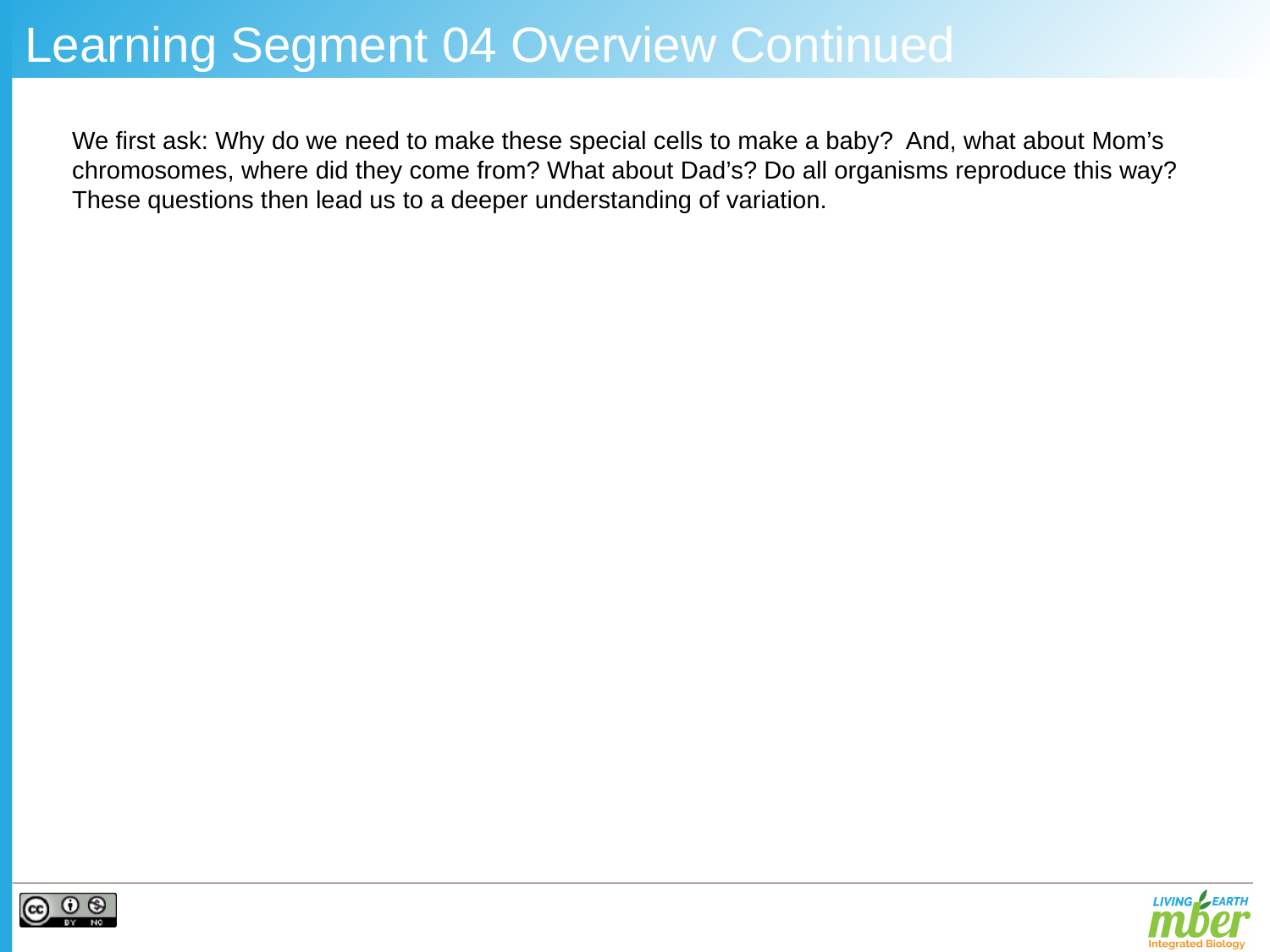

# Learning Segment 04 Overview Continued
We first ask: Why do we need to make these special cells to make a baby?  And, what about Mom’s chromosomes, where did they come from? What about Dad’s? Do all organisms reproduce this way? These questions then lead us to a deeper understanding of variation.